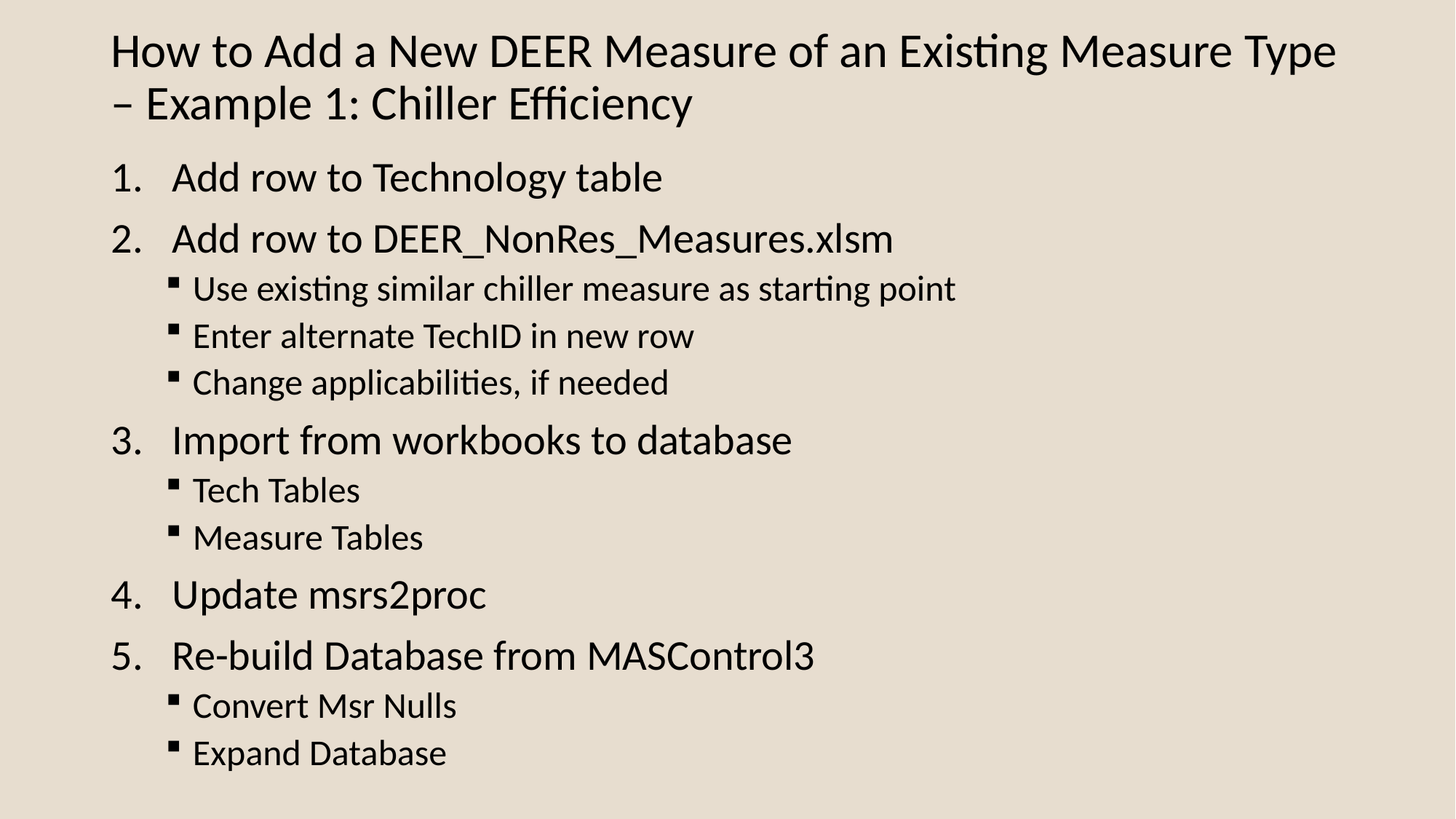

# How to Add a New DEER Measure of an Existing Measure Type – Example 1: Chiller Efficiency
Add row to Technology table
Add row to DEER_NonRes_Measures.xlsm
Use existing similar chiller measure as starting point
Enter alternate TechID in new row
Change applicabilities, if needed
Import from workbooks to database
Tech Tables
Measure Tables
Update msrs2proc
Re-build Database from MASControl3
Convert Msr Nulls
Expand Database